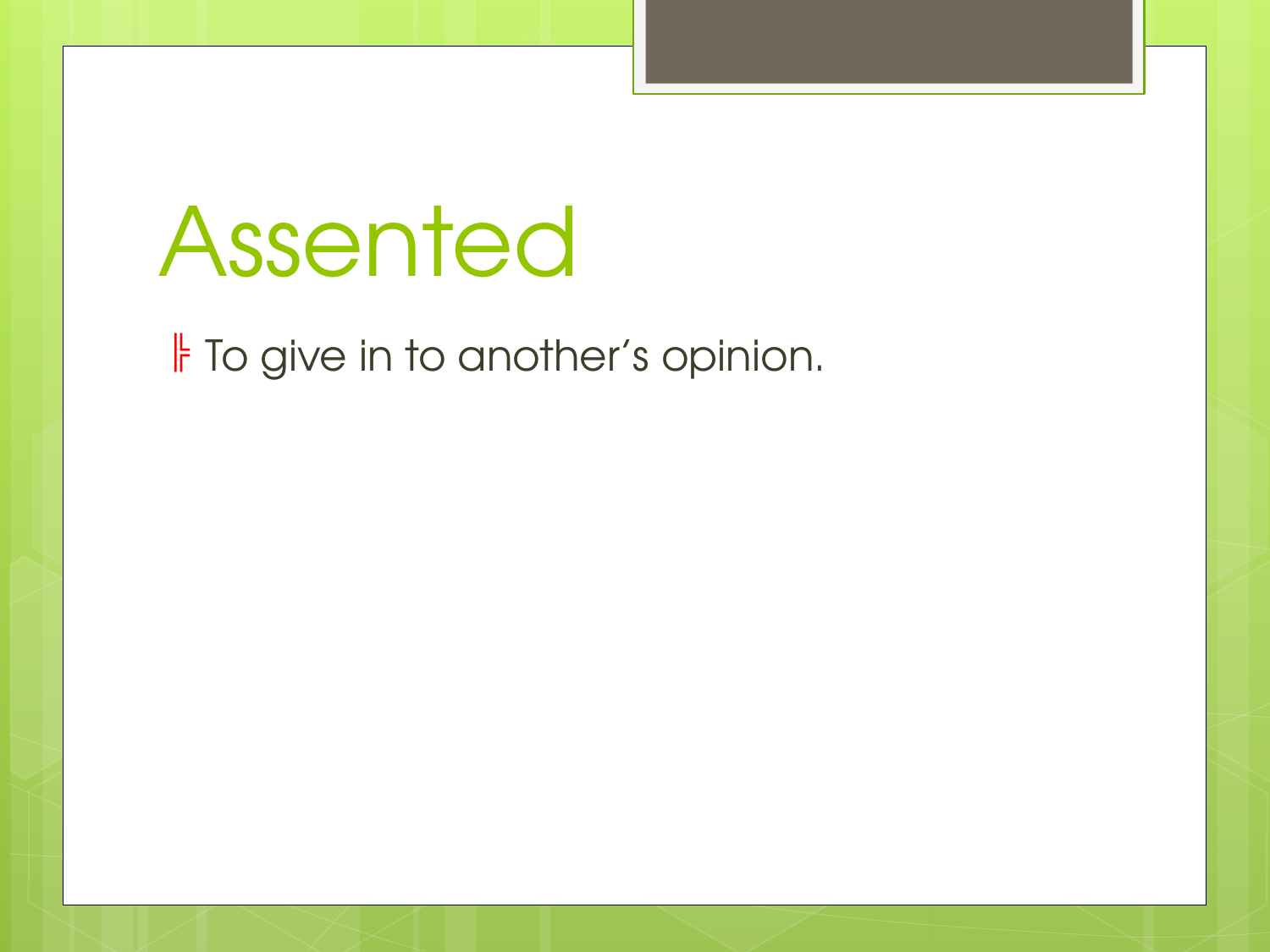

# Assented
To give in to another’s opinion.